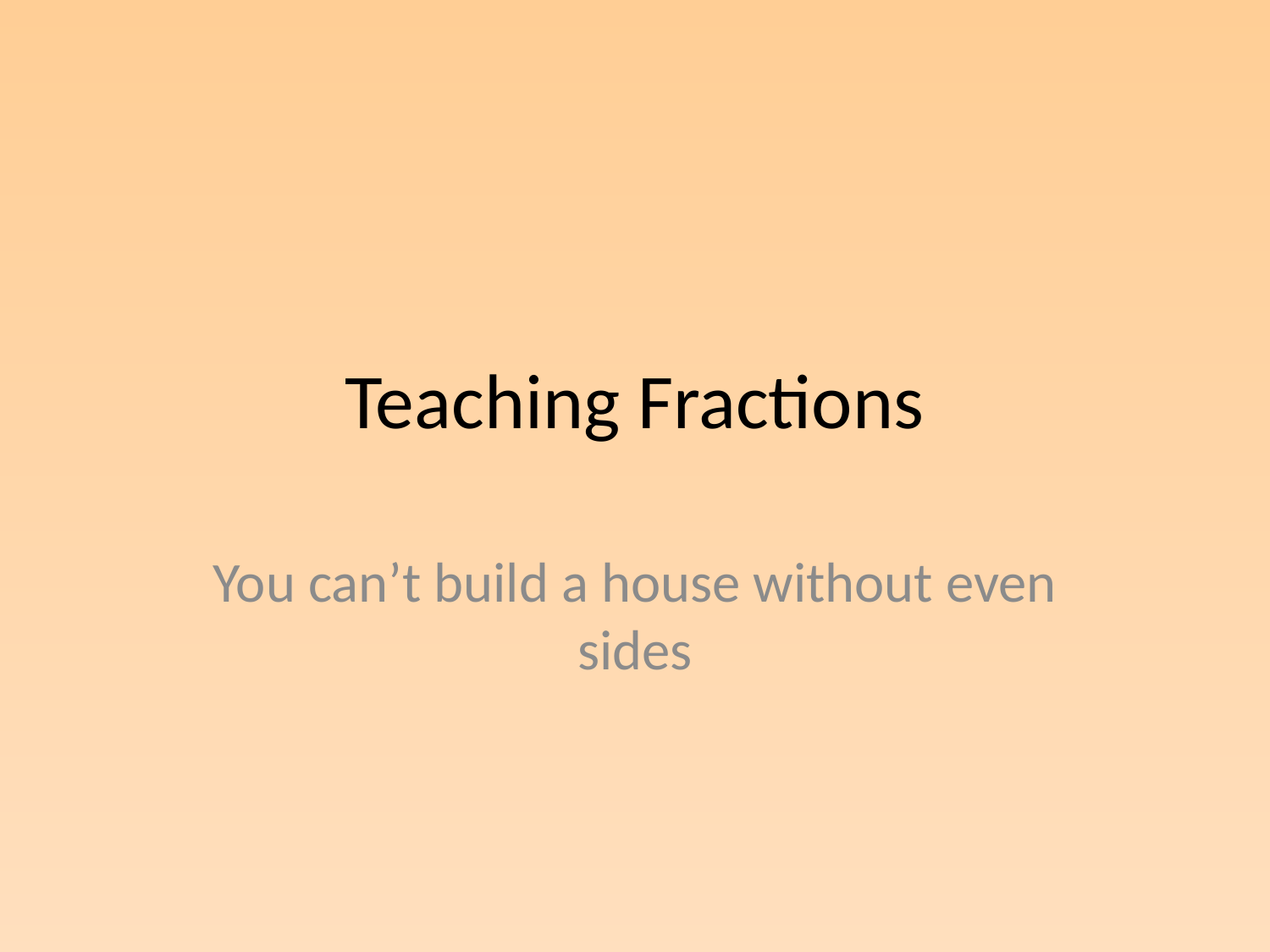

# Teaching Fractions
You can’t build a house without even sides